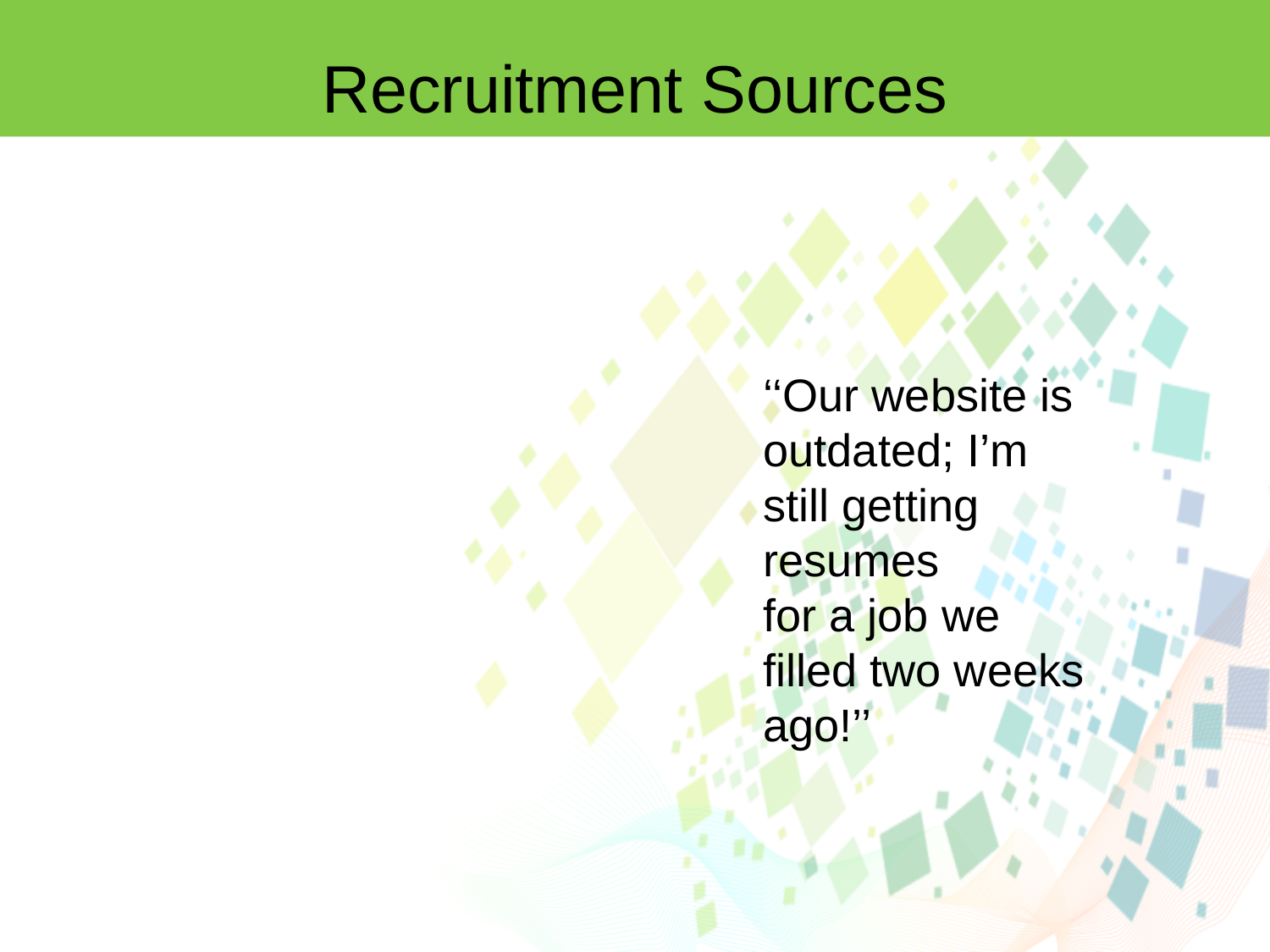

Recruitment Sources
‘‘Our website is outdated; I’m still getting resumes
for a job we filled two weeks ago!’’